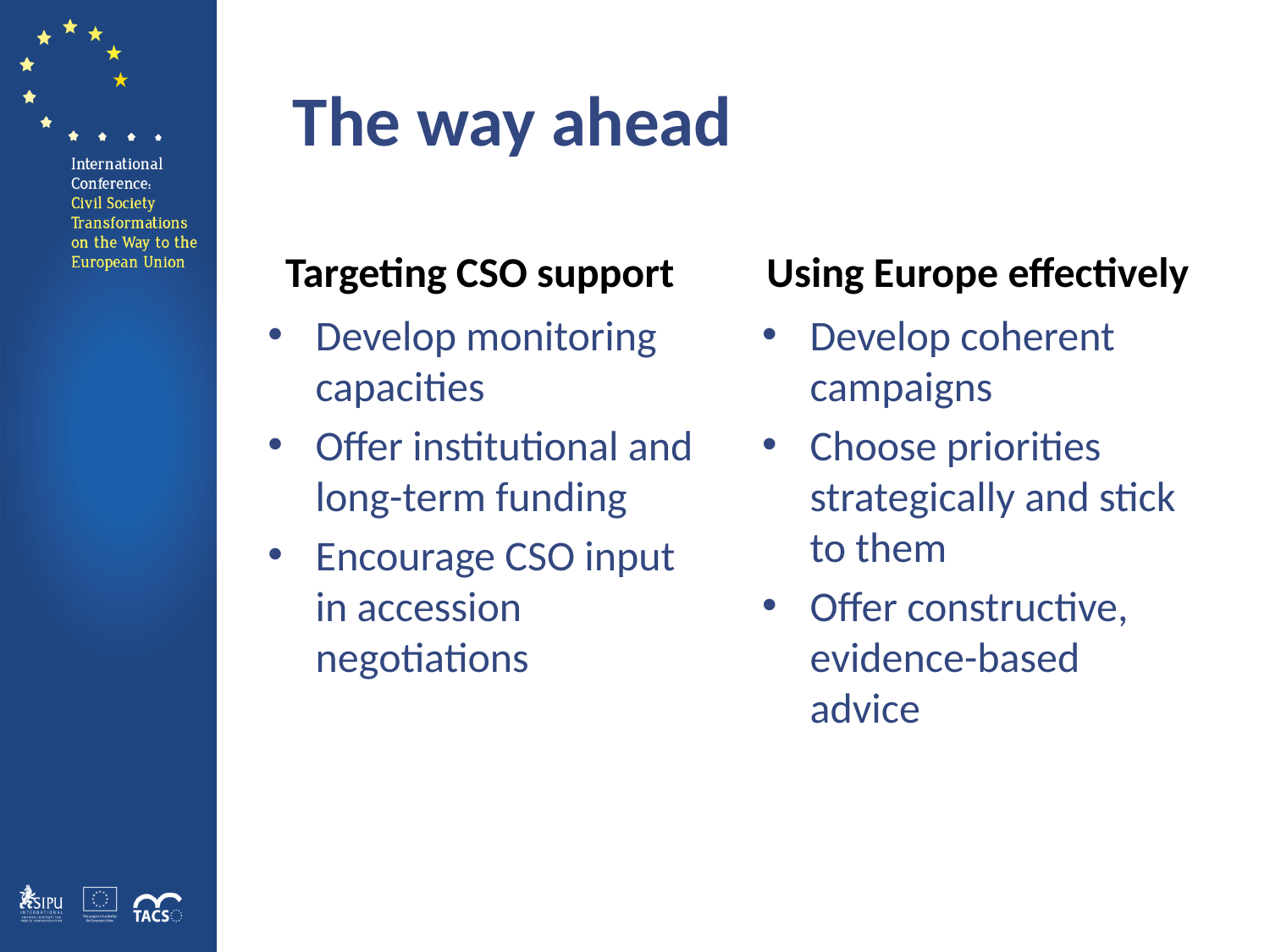

# The way ahead
Targeting CSO support
Using Europe effectively
Develop monitoring capacities
Offer institutional and long-term funding
Encourage CSO input in accession negotiations
Develop coherent campaigns
Choose priorities strategically and stick to them
Offer constructive, evidence-based advice